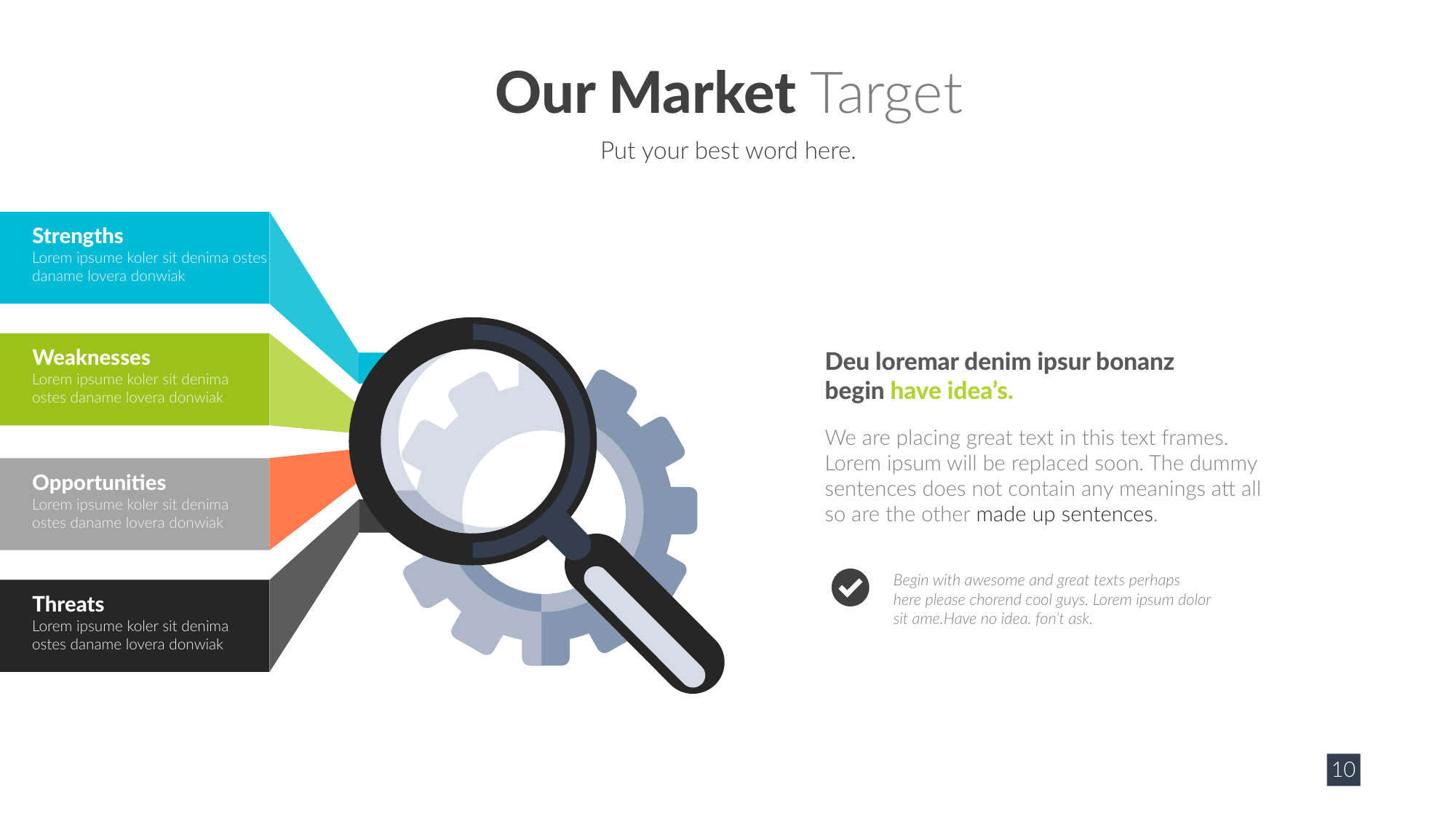

Our Market Target
Put your best word here.

Strengths
Lorem ipsume koler sit denima ostes daname lovera donwiak

Weaknesses
Lorem ipsume koler sit denima ostes daname lovera donwiak

Opportunities
Lorem ipsume koler sit denima ostes daname lovera donwiak

Threats
Lorem ipsume koler sit denima ostes daname lovera donwiak
Deu loremar denim ipsur bonanz begin have idea’s.
We are placing great text in this text frames. Lorem ipsum will be replaced soon. The dummy sentences does not contain any meanings att all so are the other made up sentences.
Begin with awesome and great texts perhaps here please chorend cool guys. Lorem ipsum dolor sit ame.Have no idea. fon’t ask.

10